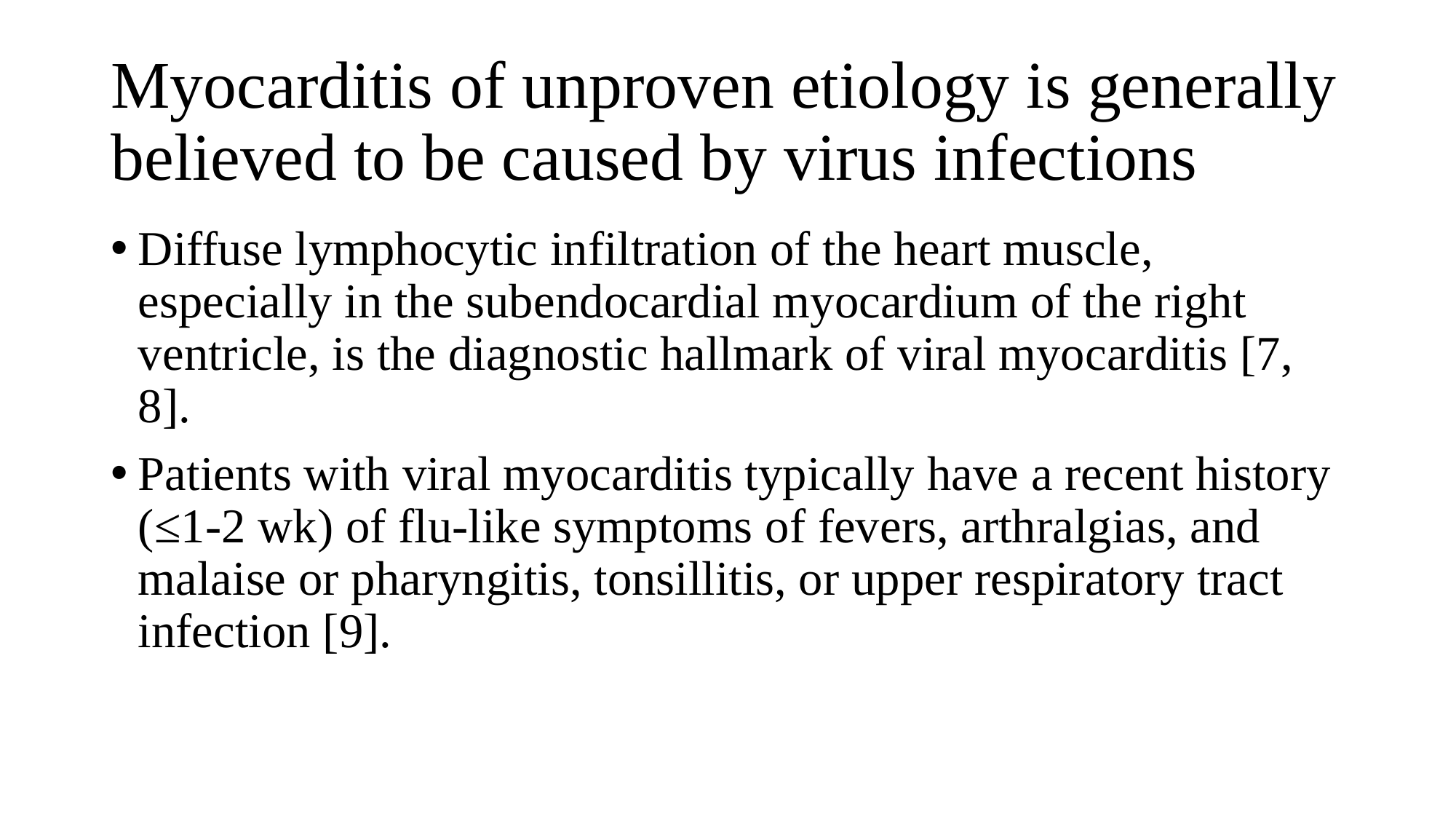

# Myocarditis of unproven etiology is generally believed to be caused by virus infections
Diffuse lymphocytic infiltration of the heart muscle, especially in the subendocardial myocardium of the right ventricle, is the diagnostic hallmark of viral myocarditis [7, 8].
Patients with viral myocarditis typically have a recent history (≤1-2 wk) of flu-like symptoms of fevers, arthralgias, and malaise or pharyngitis, tonsillitis, or upper respiratory tract infection [9].